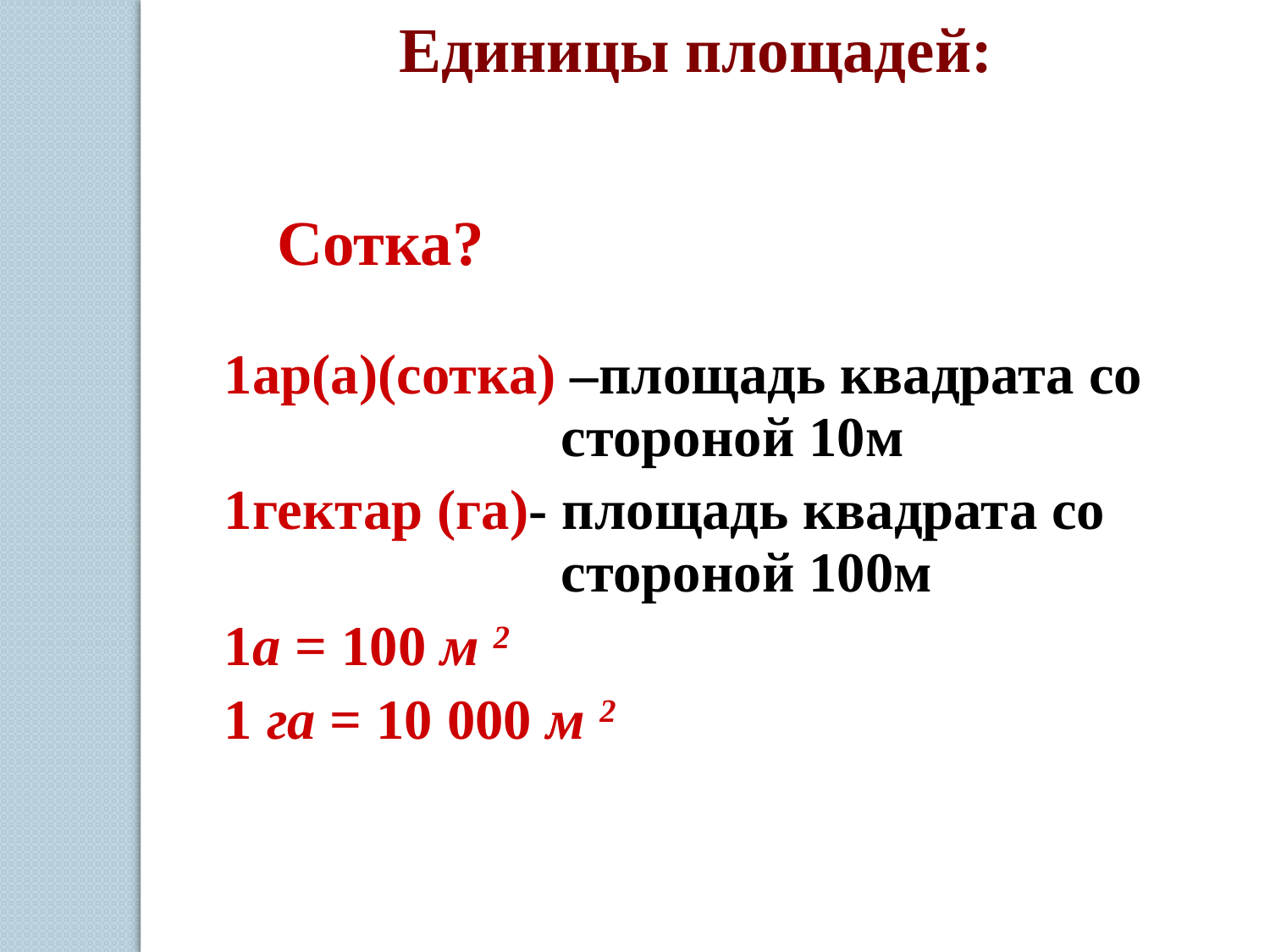

Единицы площадей:
Сотка?
1ар(а)(сотка) –площадь квадрата со стороной 10м
1гектар (га)- площадь квадрата со стороной 100м
1а = 100 м 2
1 га = 10 000 м 2